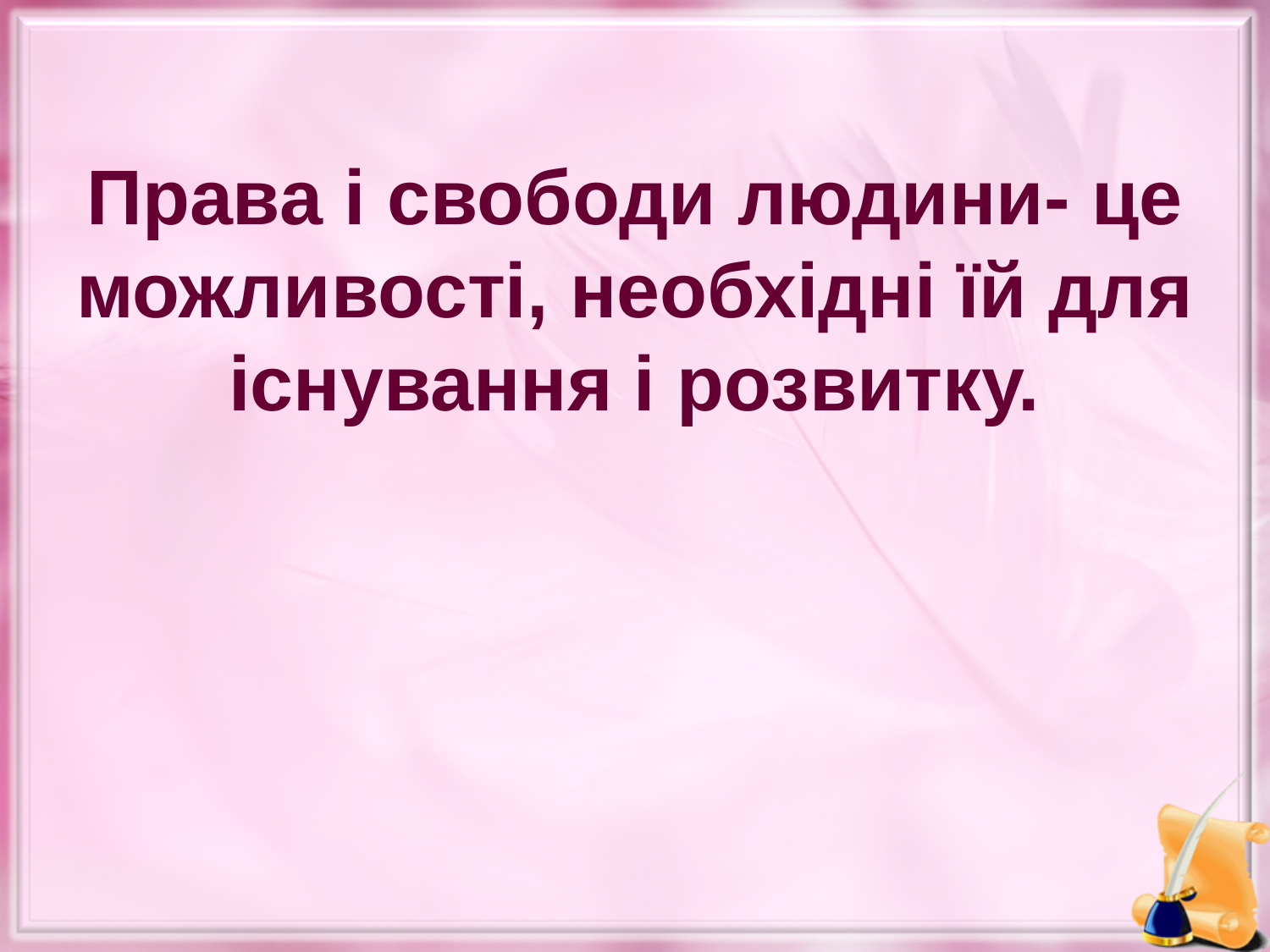

# Права і свободи людини- це можливості, необхідні їй для існування і розвитку.